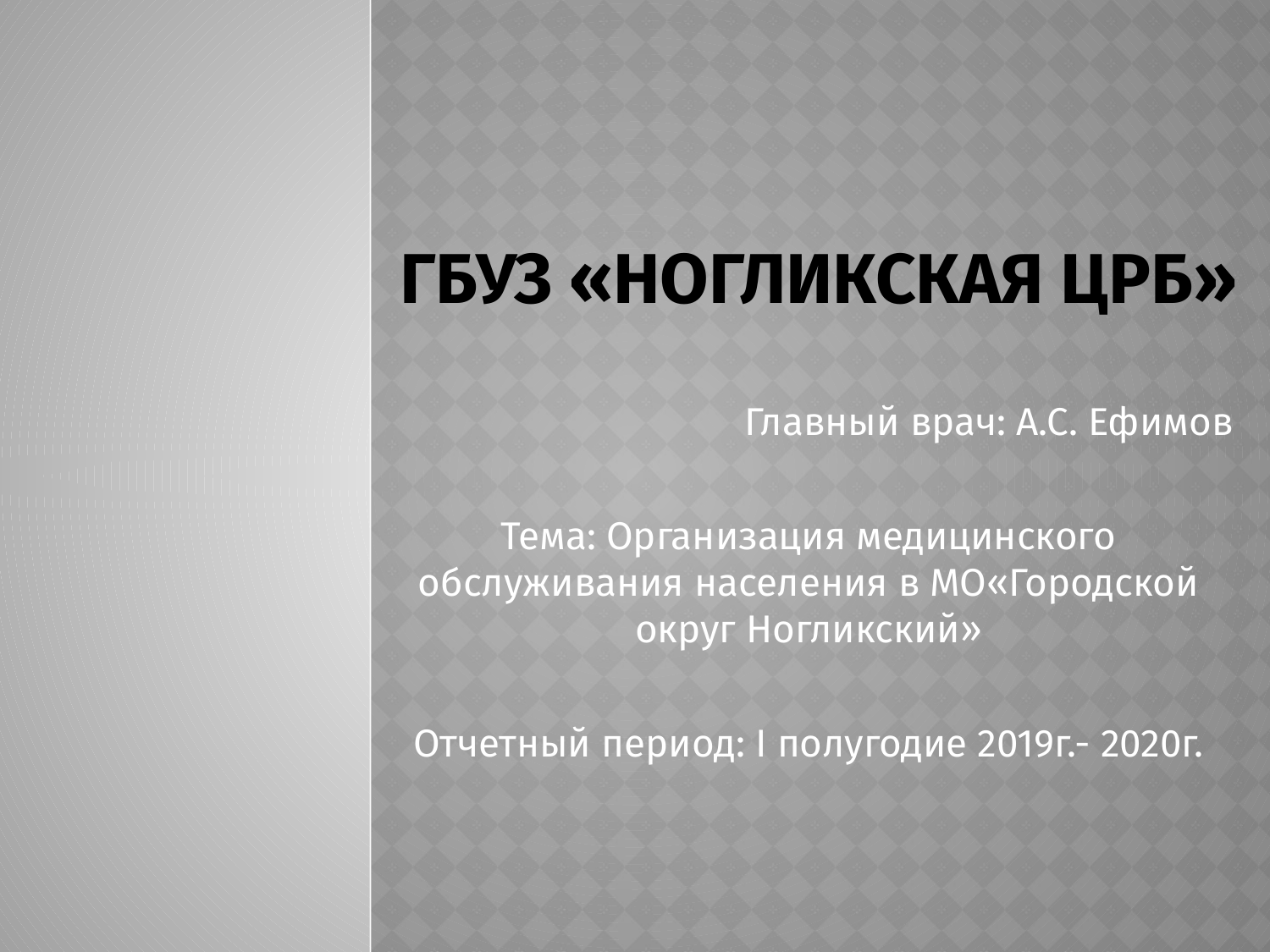

# ГБУЗ «ноГЛИКСКАЯ ЦРБ»
Главный врач: А.С. Ефимов

Тема: Организация медицинского обслуживания населения в МО«Городской округ Ногликский»

Отчетный период: I полугодие 2019г.- 2020г.